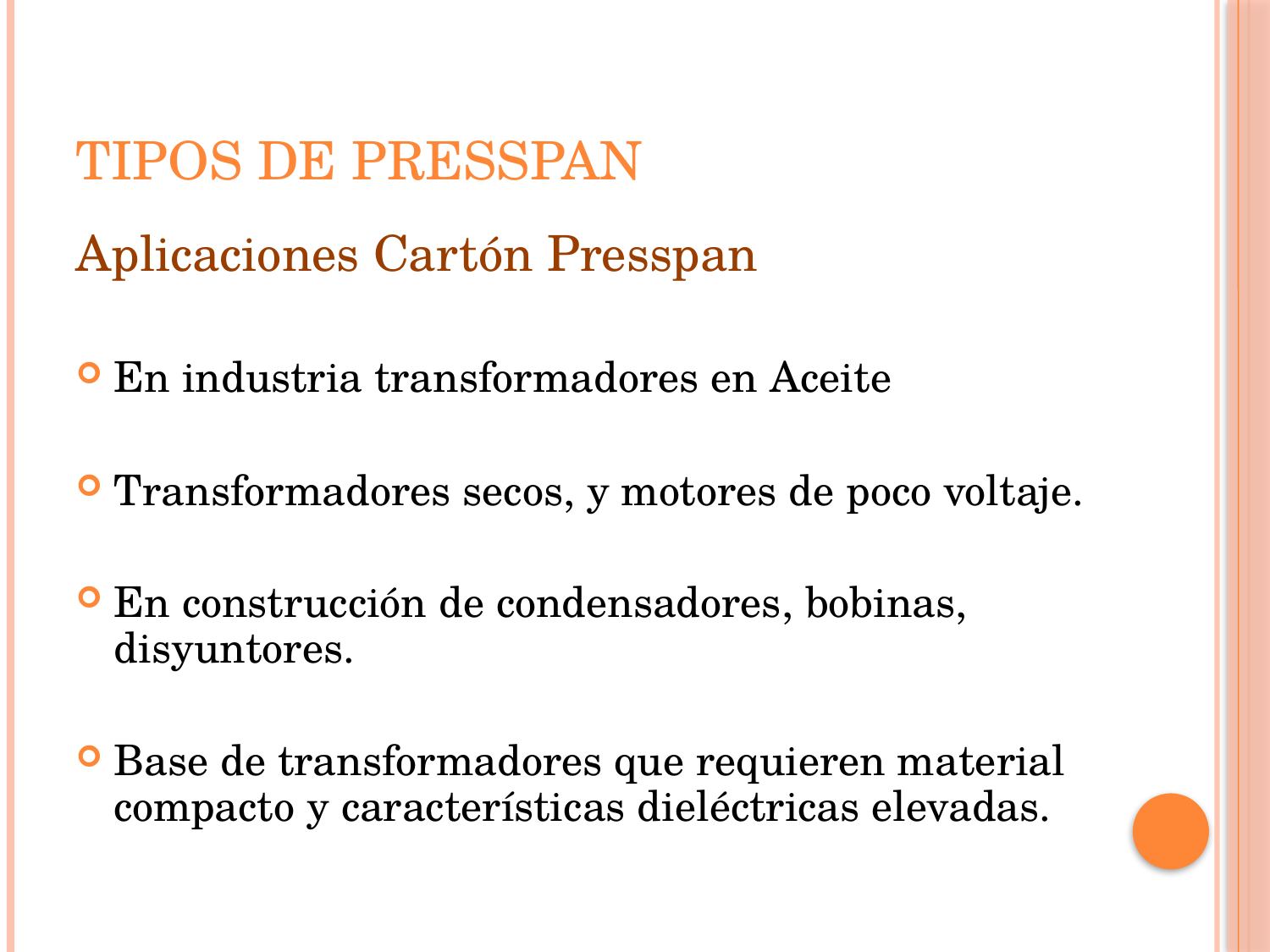

# Tipos de Presspan
Aplicaciones Cartón Presspan

En industria transformadores en Aceite

Transformadores secos, y motores de poco voltaje.

En construcción de condensadores, bobinas, disyuntores.

Base de transformadores que requieren material compacto y características dieléctricas elevadas.